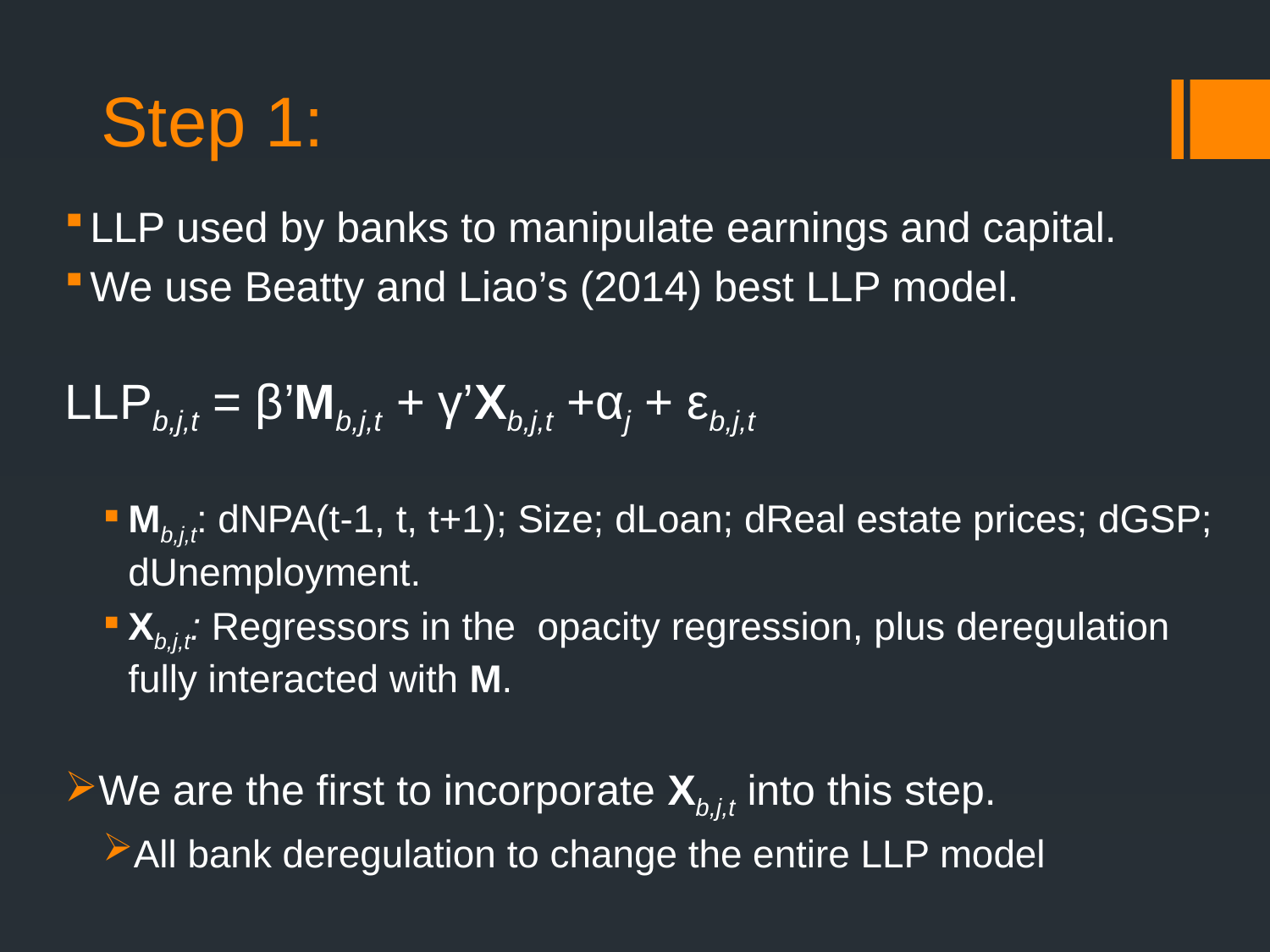

# Step 1:
LLP used by banks to manipulate earnings and capital.
We use Beatty and Liao’s (2014) best LLP model.

LLPb,j,t = β’Mb,j,t + γ’Xb,j,t +αj + εb,j,t

Mb,j,t: dNPA(t-1, t, t+1); Size; dLoan; dReal estate prices; dGSP; dUnemployment.
Xb,j,t: Regressors in the  opacity regression, plus deregulation fully interacted with M.

We are the first to incorporate Xb,j,t into this step.
All bank deregulation to change the entire LLP model